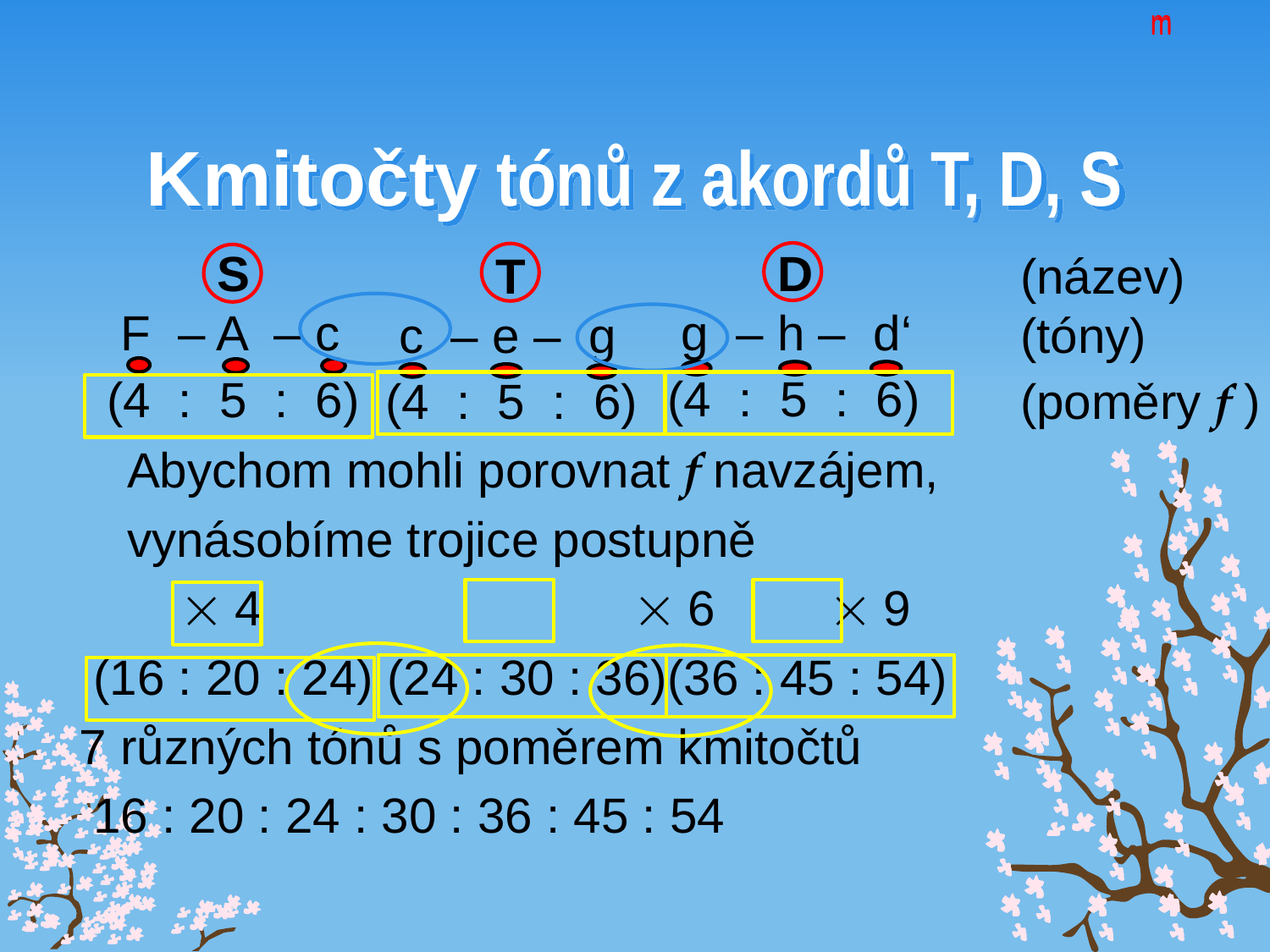

m
m
# Kmitočty tónů z akordů T, D, S
          S
   F  – A  – c
  (4  :  5  :  6)
Abychom mohli porovnat f navzájem,
vynásobíme trojice postupně
    × 4	          	× 6	     × 9
 (16 : 20 : 24) (24 : 30 : 36)(36 : 45 : 54)
7 různých tónů s poměrem kmitočtů
 16 : 20 : 24 : 30 : 36 : 45 : 54
        D
 g  – h –  d‘
(4  :  5  :  6)

        T				(název)
 c  – e –  g				(tóny)
(4  :  5  :  6)				(poměry f )